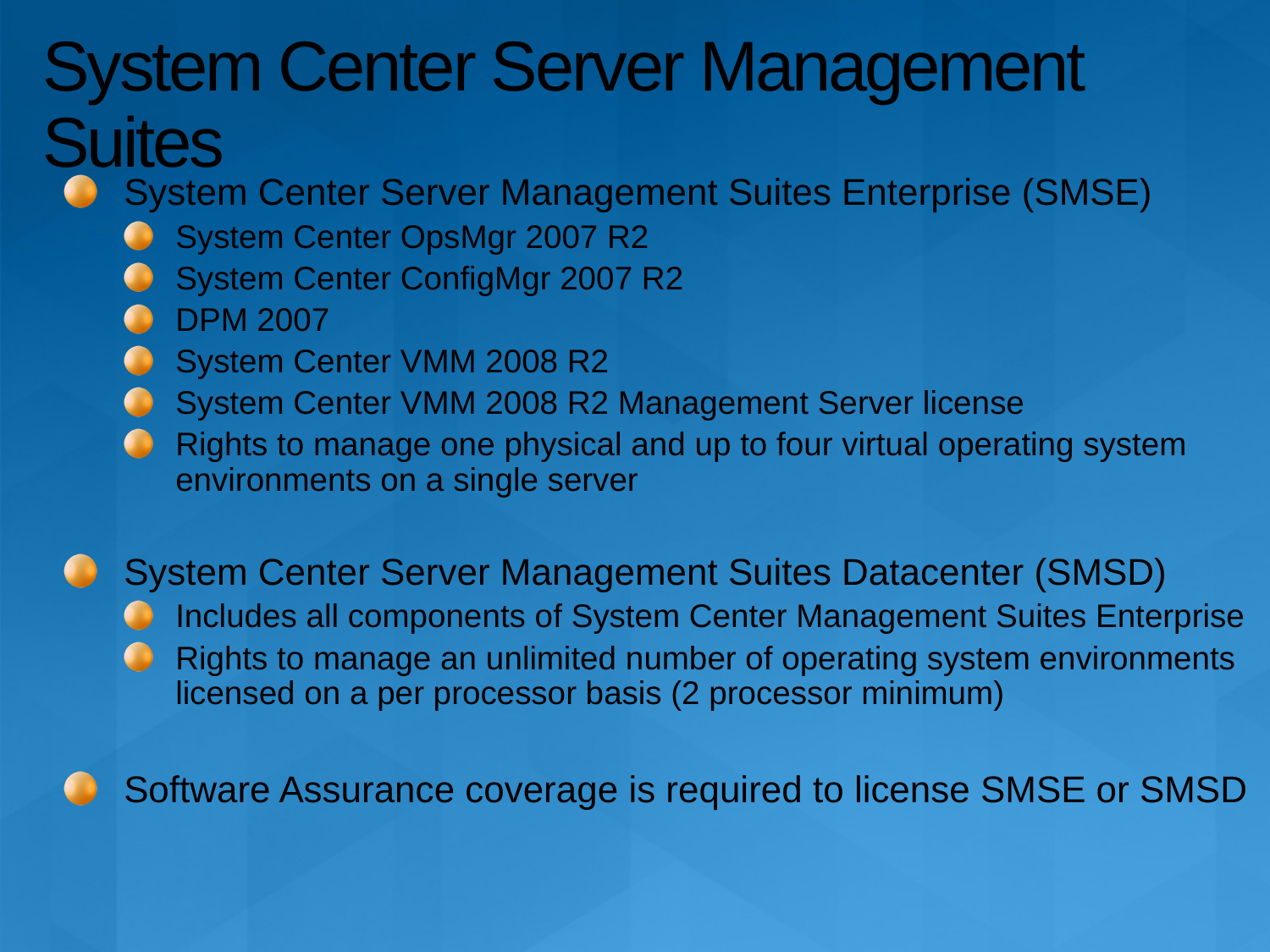

# System Center Server Management Suites

System Center Server Management Suites Enterprise (SMSE)
System Center OpsMgr 2007 R2
System Center ConfigMgr 2007 R2
DPM 2007
System Center VMM 2008 R2
System Center VMM 2008 R2 Management Server license
Rights to manage one physical and up to four virtual operating system environments on a single server

System Center Server Management Suites Datacenter (SMSD)
Includes all components of System Center Management Suites Enterprise
Rights to manage an unlimited number of operating system environments licensed on a per processor basis (2 processor minimum)

Software Assurance coverage is required to license SMSE or SMSD